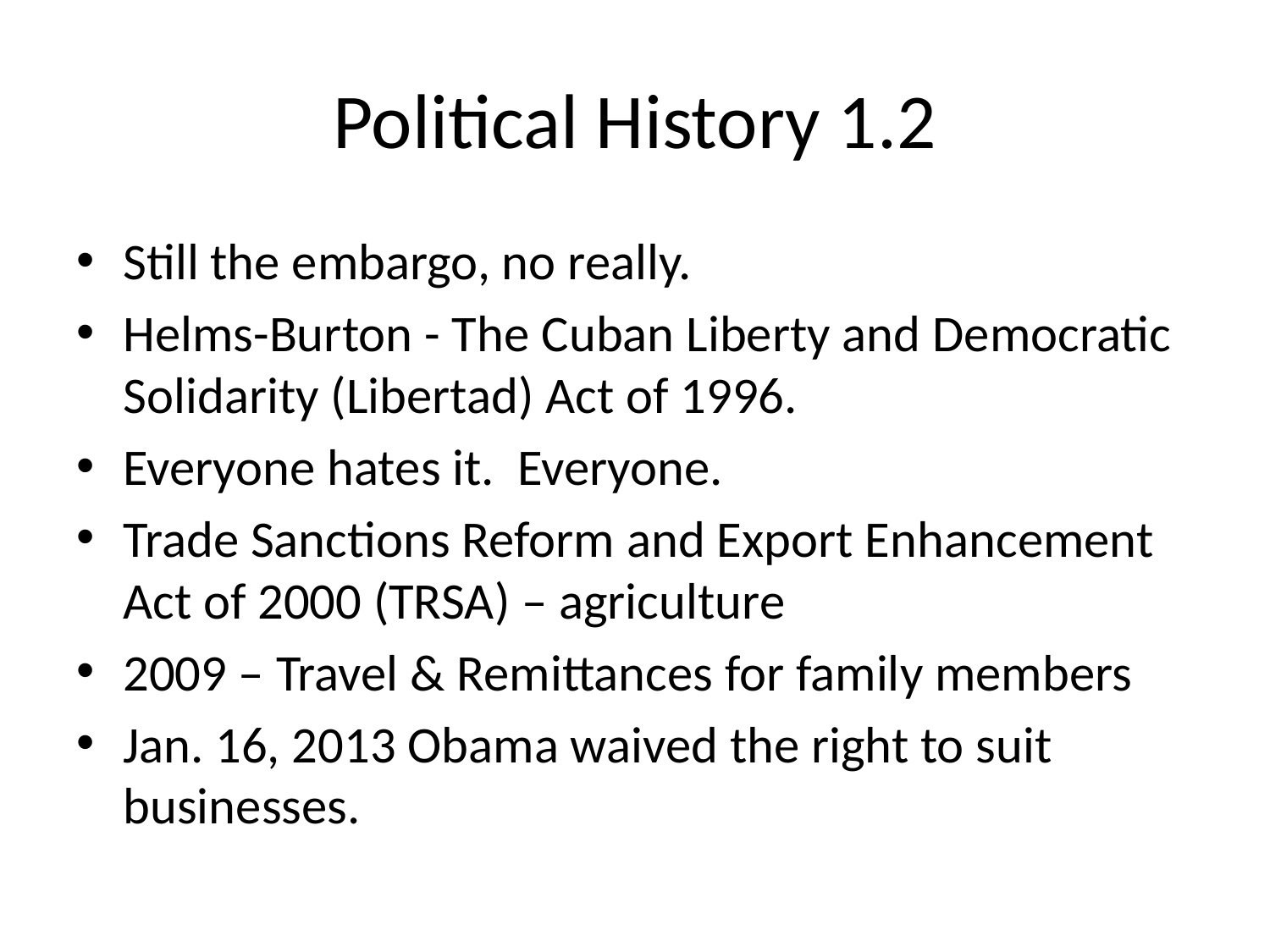

# Political History 1.2
Still the embargo, no really.
Helms-Burton - The Cuban Liberty and Democratic Solidarity (Libertad) Act of 1996.
Everyone hates it.  Everyone.
Trade Sanctions Reform and Export Enhancement Act of 2000 (TRSA) – agriculture
2009 – Travel & Remittances for family members
Jan. 16, 2013 Obama waived the right to suit businesses.